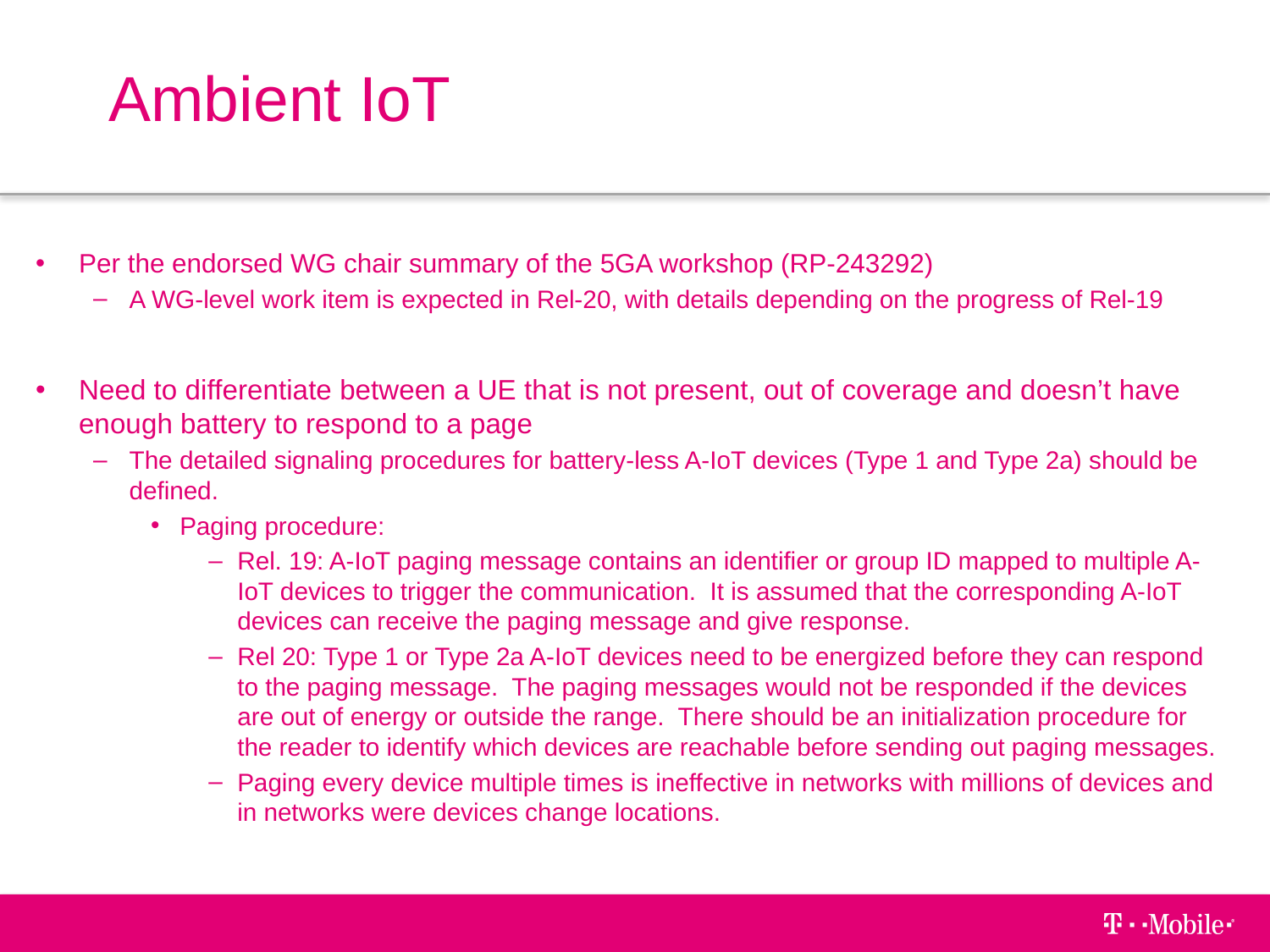

# Ambient IoT
Per the endorsed WG chair summary of the 5GA workshop (RP-243292)
A WG-level work item is expected in Rel-20, with details depending on the progress of Rel-19

Need to differentiate between a UE that is not present, out of coverage and doesn’t have enough battery to respond to a page
The detailed signaling procedures for battery-less A-IoT devices (Type 1 and Type 2a) should be defined.
Paging procedure:
Rel. 19: A-IoT paging message contains an identifier or group ID mapped to multiple A-IoT devices to trigger the communication.  It is assumed that the corresponding A-IoT devices can receive the paging message and give response.
Rel 20: Type 1 or Type 2a A-IoT devices need to be energized before they can respond to the paging message.  The paging messages would not be responded if the devices are out of energy or outside the range.  There should be an initialization procedure for the reader to identify which devices are reachable before sending out paging messages.
Paging every device multiple times is ineffective in networks with millions of devices and in networks were devices change locations.